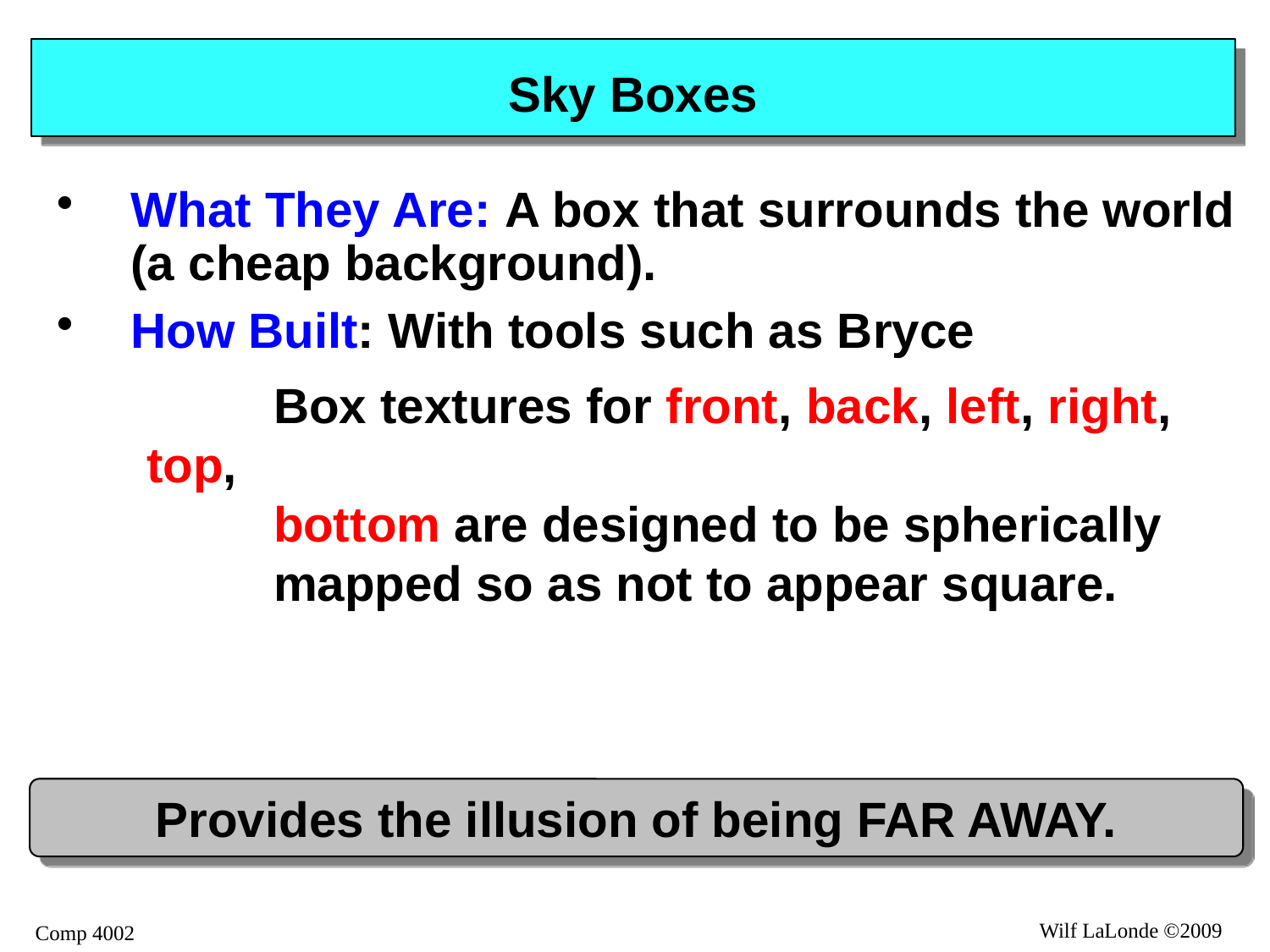

# Sky Boxes
What They Are: A box that surrounds the world (a cheap background).
How Built: With tools such as Bryce
	Box textures for front, back, left, right, top,
	bottom are designed to be spherically
	mapped so as not to appear square.
Provides the illusion of being FAR AWAY.